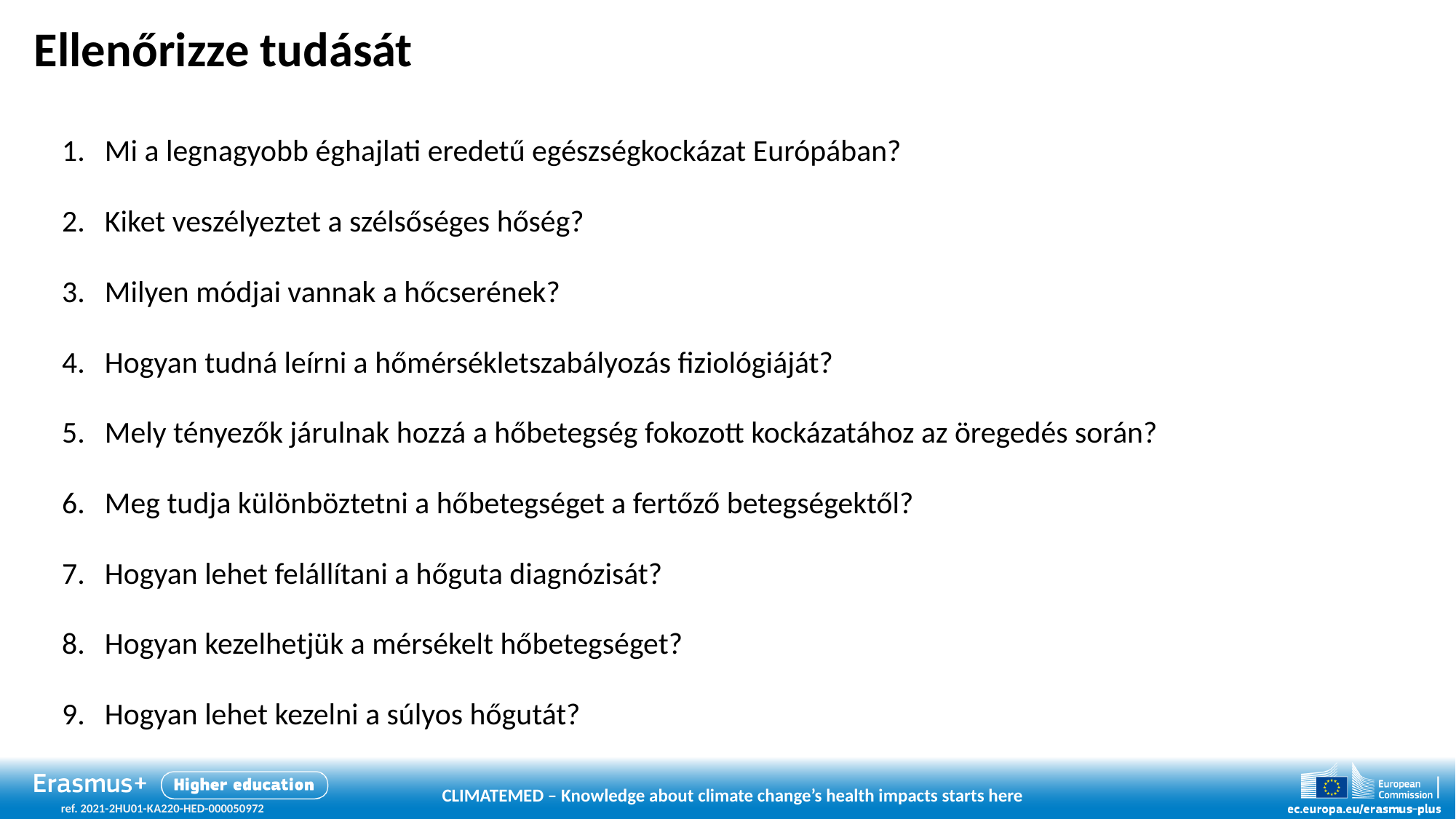

# Ellenőrizze tudását
Mi a legnagyobb éghajlati eredetű egészségkockázat Európában?
Kiket veszélyeztet a szélsőséges hőség?
Milyen módjai vannak a hőcserének?
Hogyan tudná leírni a hőmérsékletszabályozás fiziológiáját?
Mely tényezők járulnak hozzá a hőbetegség fokozott kockázatához az öregedés során?
Meg tudja különböztetni a hőbetegséget a fertőző betegségektől?
Hogyan lehet felállítani a hőguta diagnózisát?
Hogyan kezelhetjük a mérsékelt hőbetegséget?
Hogyan lehet kezelni a súlyos hőgutát?